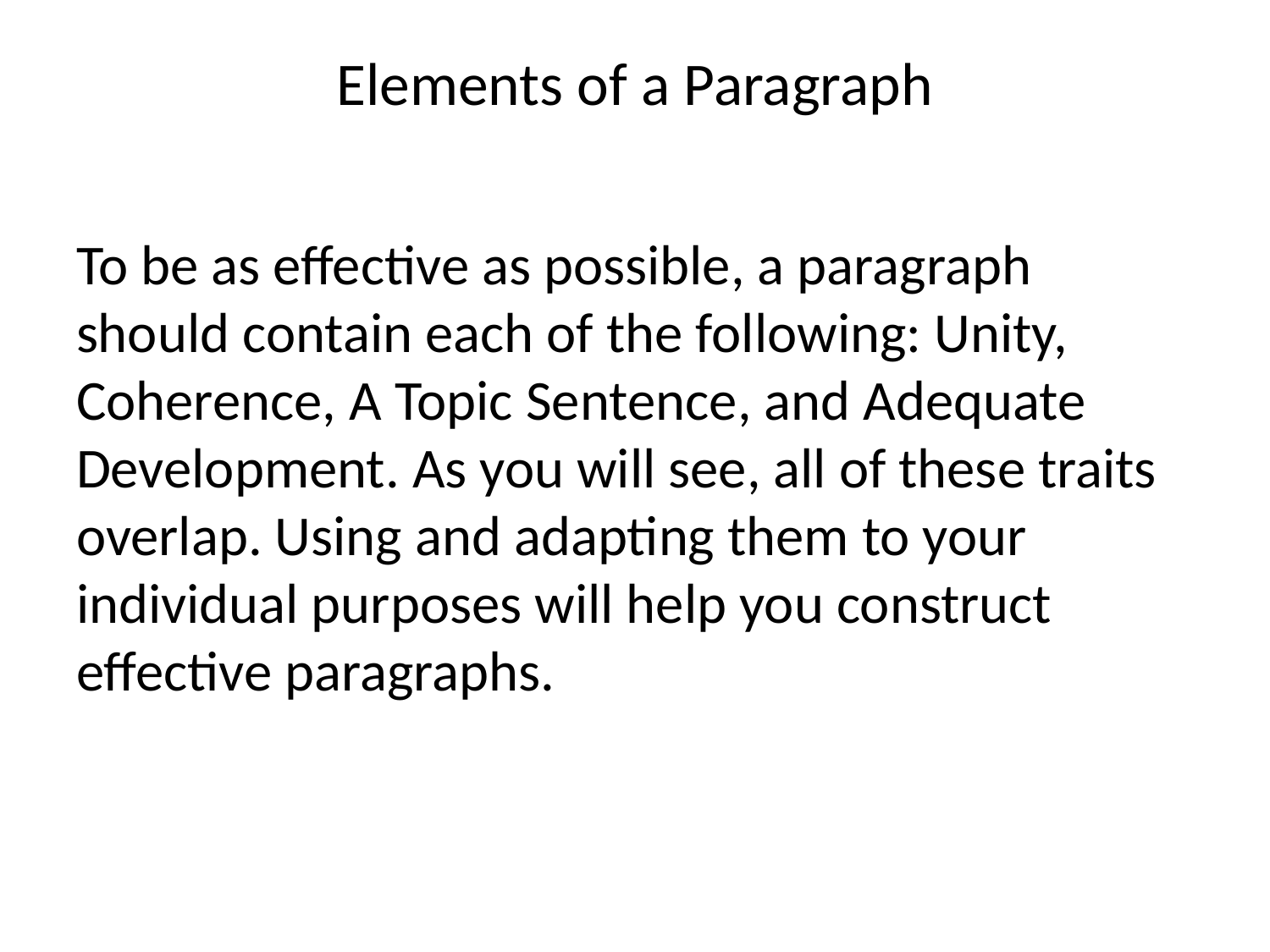

# Elements of a Paragraph
To be as effective as possible, a paragraph should contain each of the following: Unity, Coherence, A Topic Sentence, and Adequate Development. As you will see, all of these traits overlap. Using and adapting them to your individual purposes will help you construct effective paragraphs.